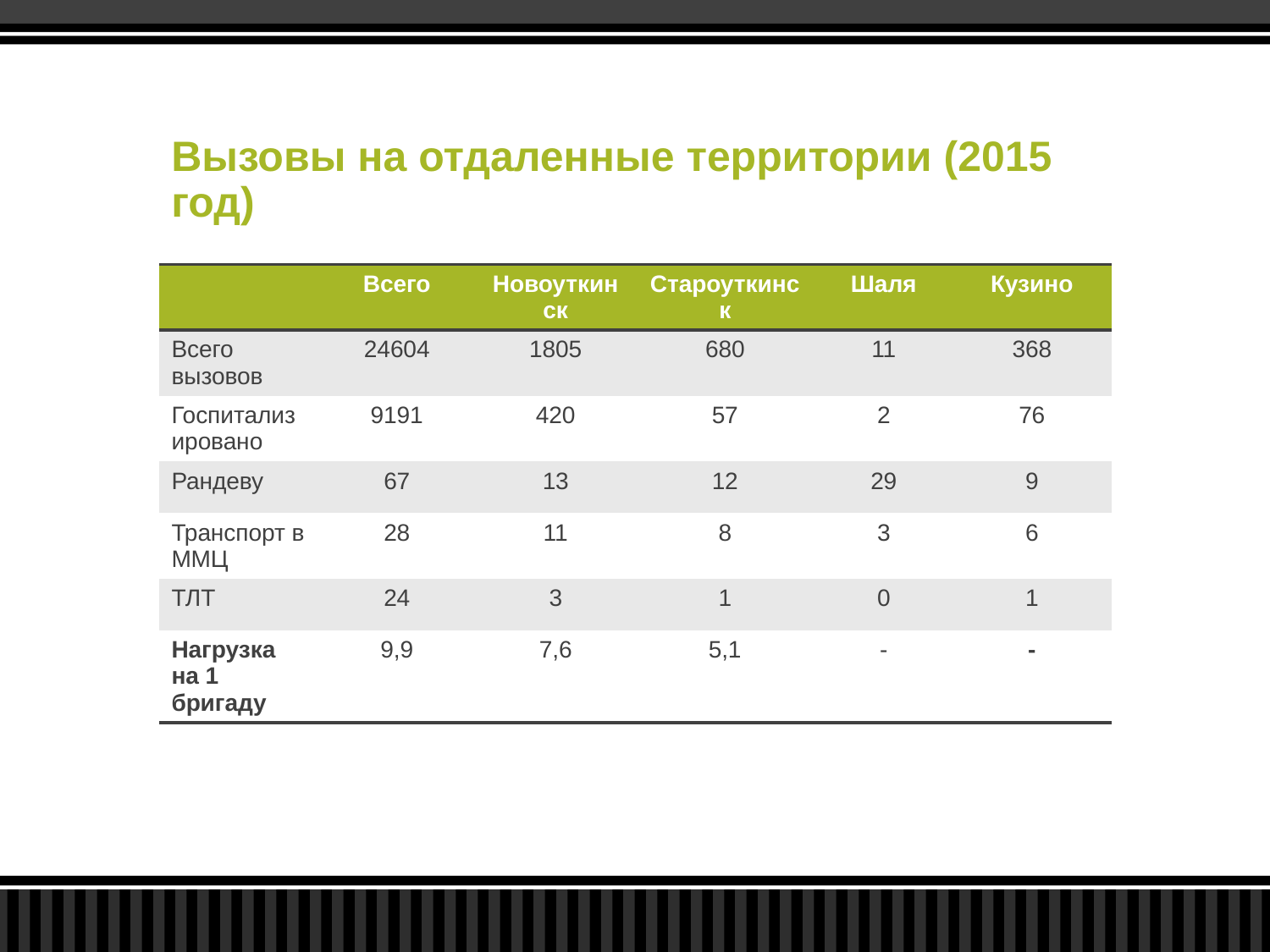

# Вызовы на отдаленные территории (2015 год)
|  | Всего | Новоуткинск | Староуткинск | Шаля | Кузино |
| --- | --- | --- | --- | --- | --- |
| Всего вызовов | 24604 | 1805 | 680 | 11 | 368 |
| Госпитализировано | 9191 | 420 | 57 | 2 | 76 |
| Рандеву | 67 | 13 | 12 | 29 | 9 |
| Транспорт в ММЦ | 28 | 11 | 8 | 3 | 6 |
| ТЛТ | 24 | 3 | 1 | 0 | 1 |
| Нагрузка на 1 бригаду | 9,9 | 7,6 | 5,1 | - | - |